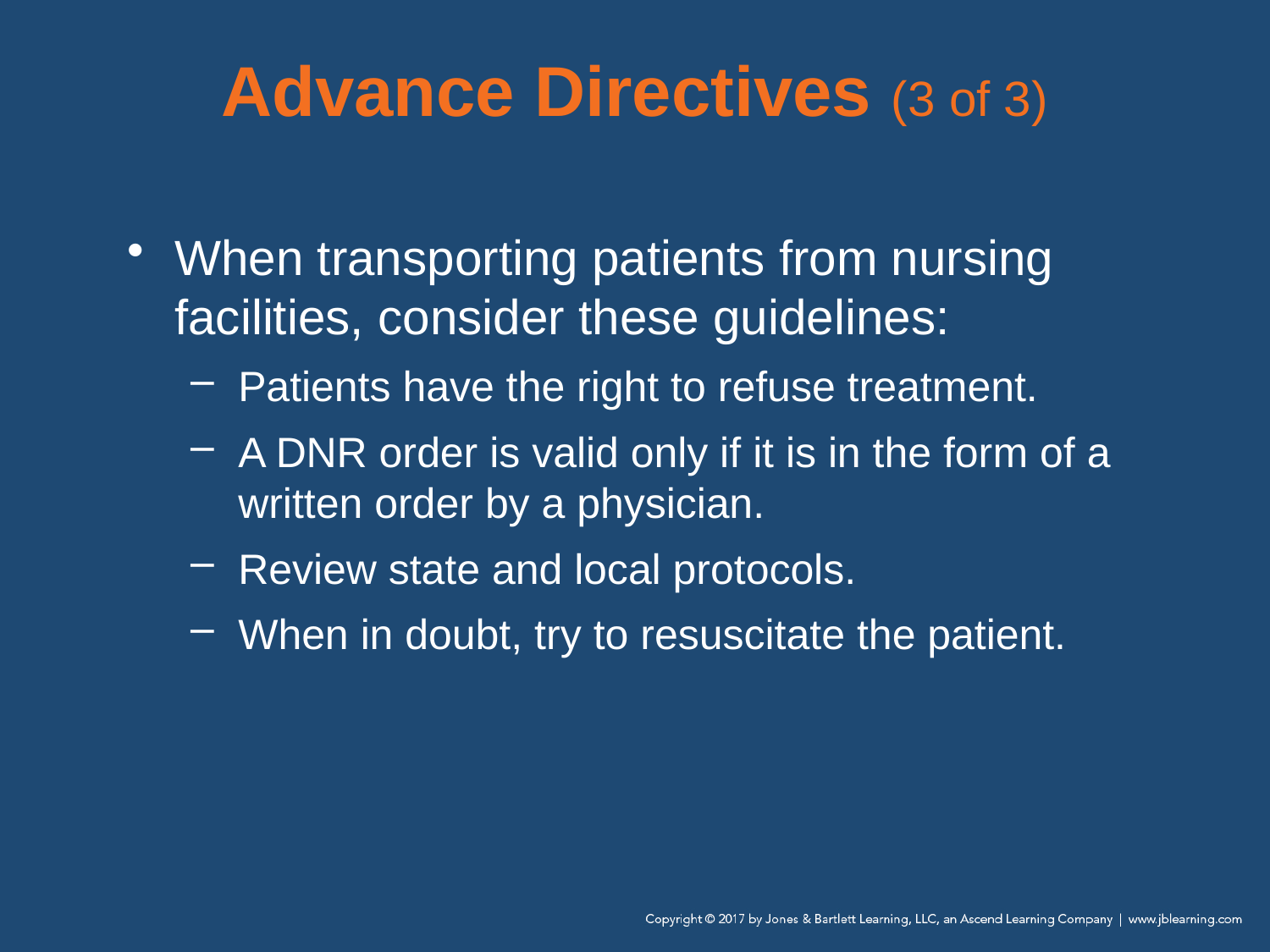

# Advance Directives (3 of 3)
When transporting patients from nursing facilities, consider these guidelines:
Patients have the right to refuse treatment.
A DNR order is valid only if it is in the form of a written order by a physician.
Review state and local protocols.
When in doubt, try to resuscitate the patient.